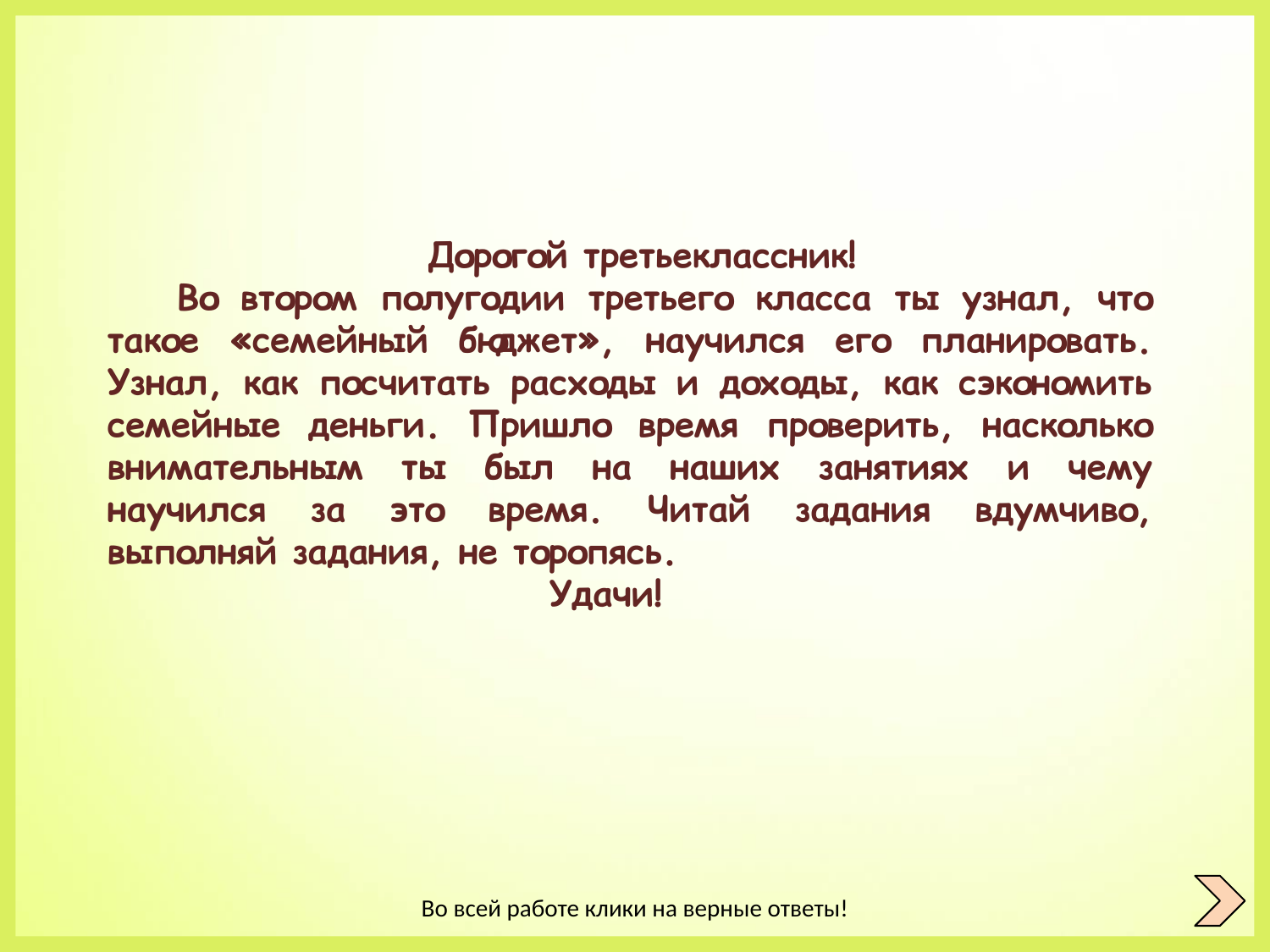

Дорогой третьеклассник!
   Во втором полугодии третьего класса ты узнал, что такое «семейный бюджет», научился его планировать. Узнал, как посчитать расходы и доходы, как сэкономить семейные деньги. Пришло время проверить, насколько внимательным ты был на наших занятиях и чему научился за это время. Читай задания вдумчиво, выполняй задания, не торопясь.
                             Удачи!

Во всей работе клики на верные ответы!